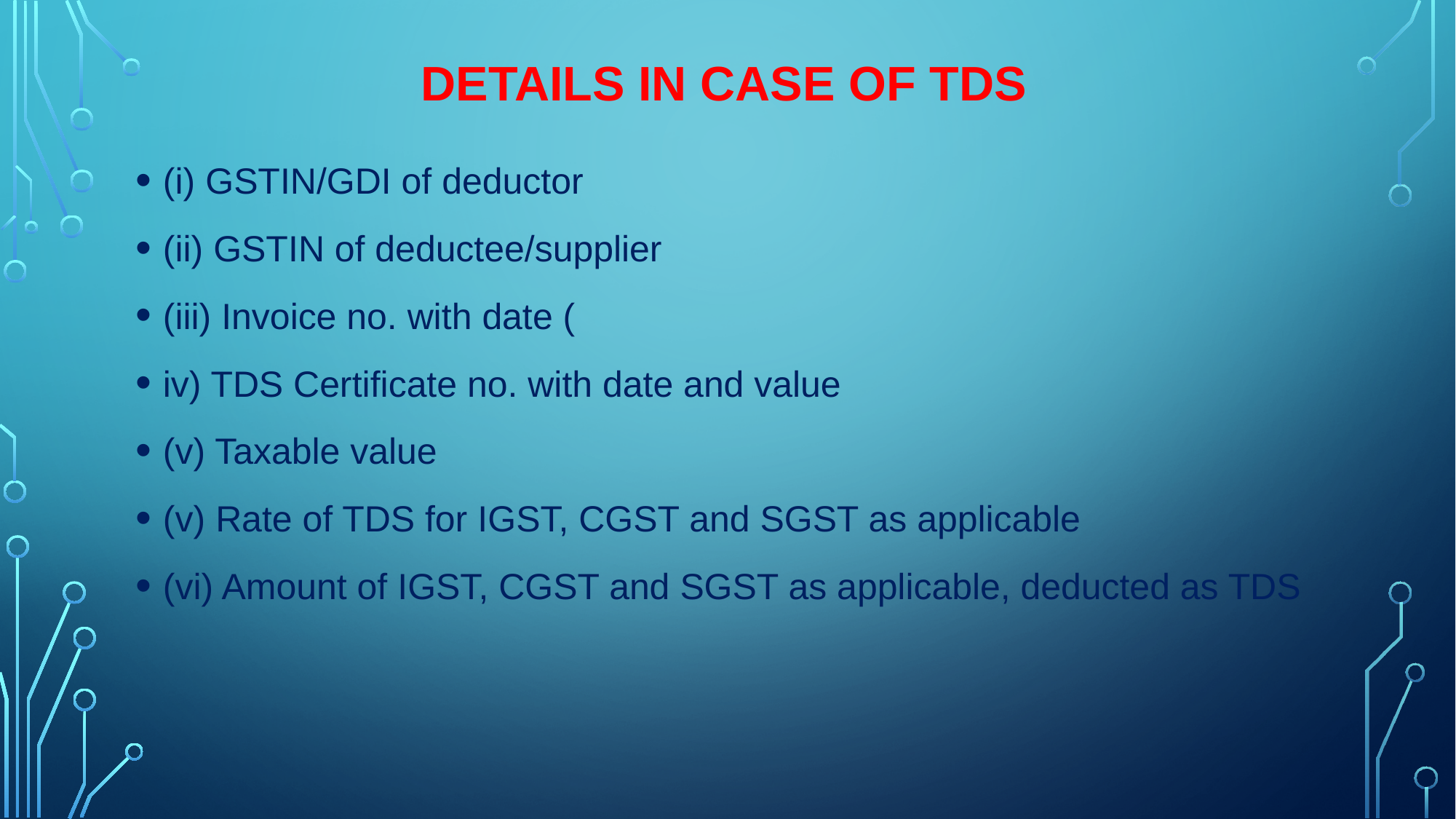

# Details in case of TDS
(i) GSTIN/GDI of deductor
(ii) GSTIN of deductee/supplier
(iii) Invoice no. with date (
iv) TDS Certificate no. with date and value
(v) Taxable value
(v) Rate of TDS for IGST, CGST and SGST as applicable
(vi) Amount of IGST, CGST and SGST as applicable, deducted as TDS